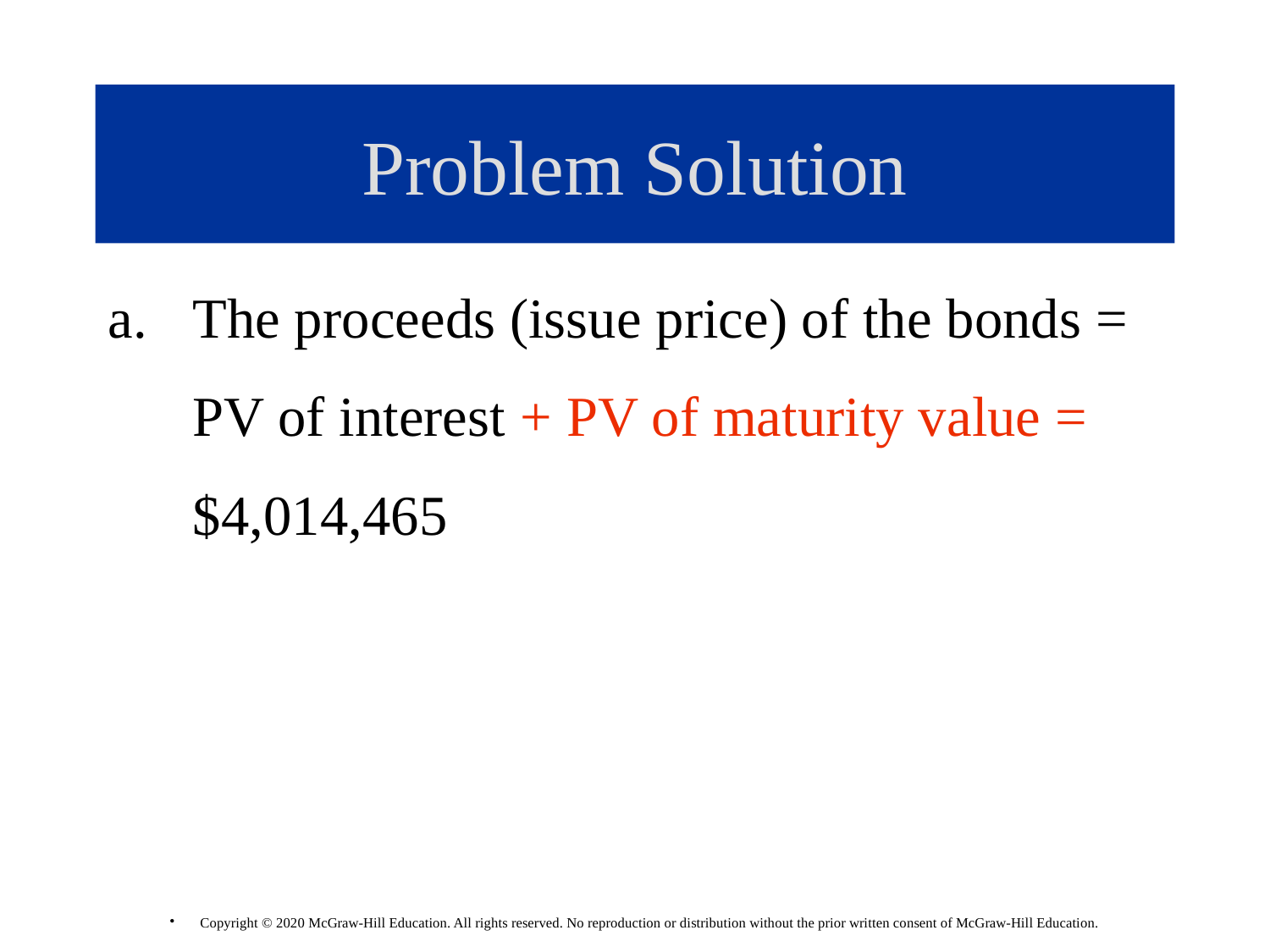

# Problem Solution
The proceeds (issue price) of the bonds =

      PV of interest + PV of maturity value =

      $4,014,465